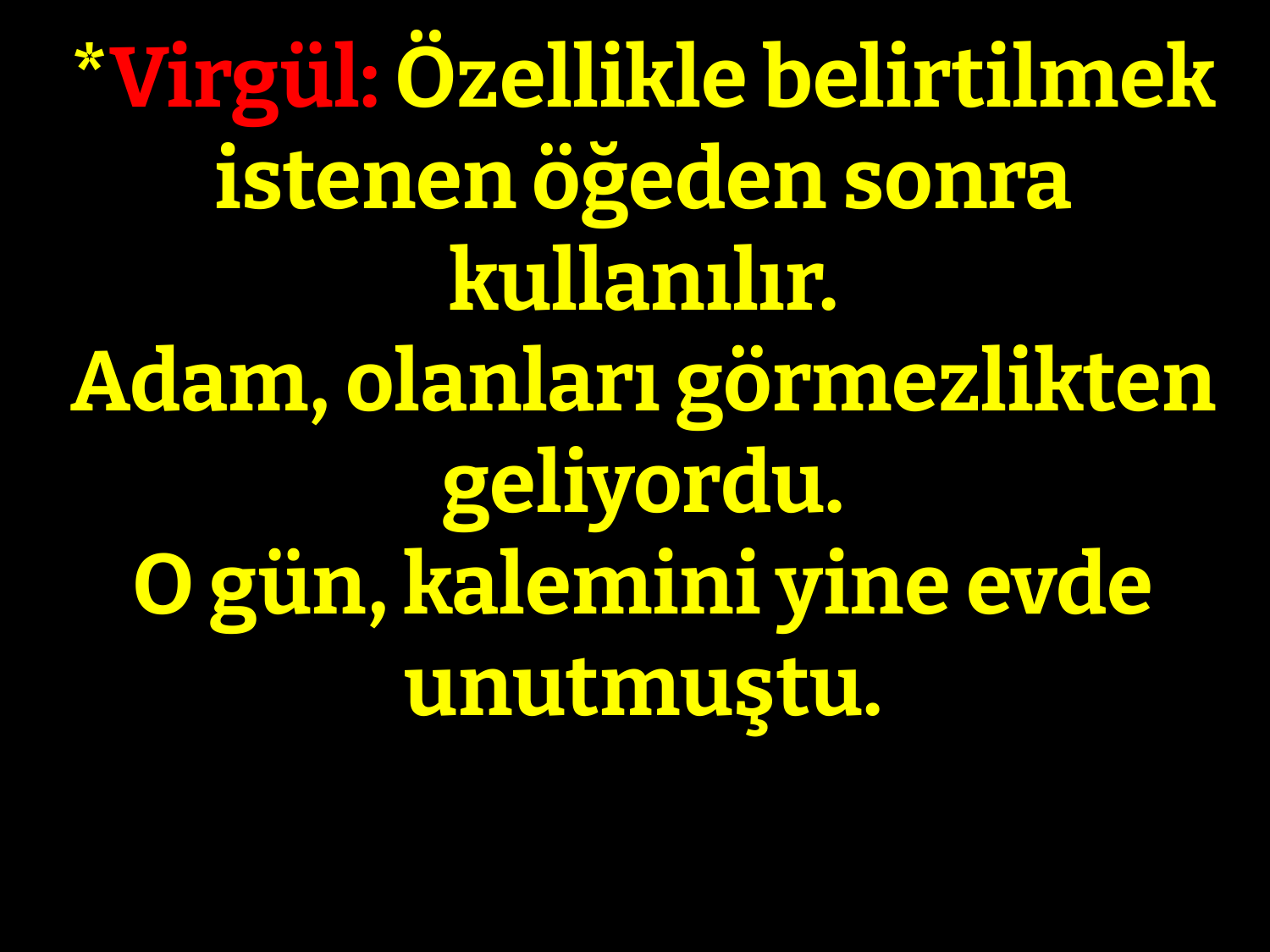

*Virgül: Özellikle belirtilmek istenen öğeden sonra kullanılır.
Adam, olanları görmezlikten geliyordu.
O gün, kalemini yine evde unutmuştu.
#